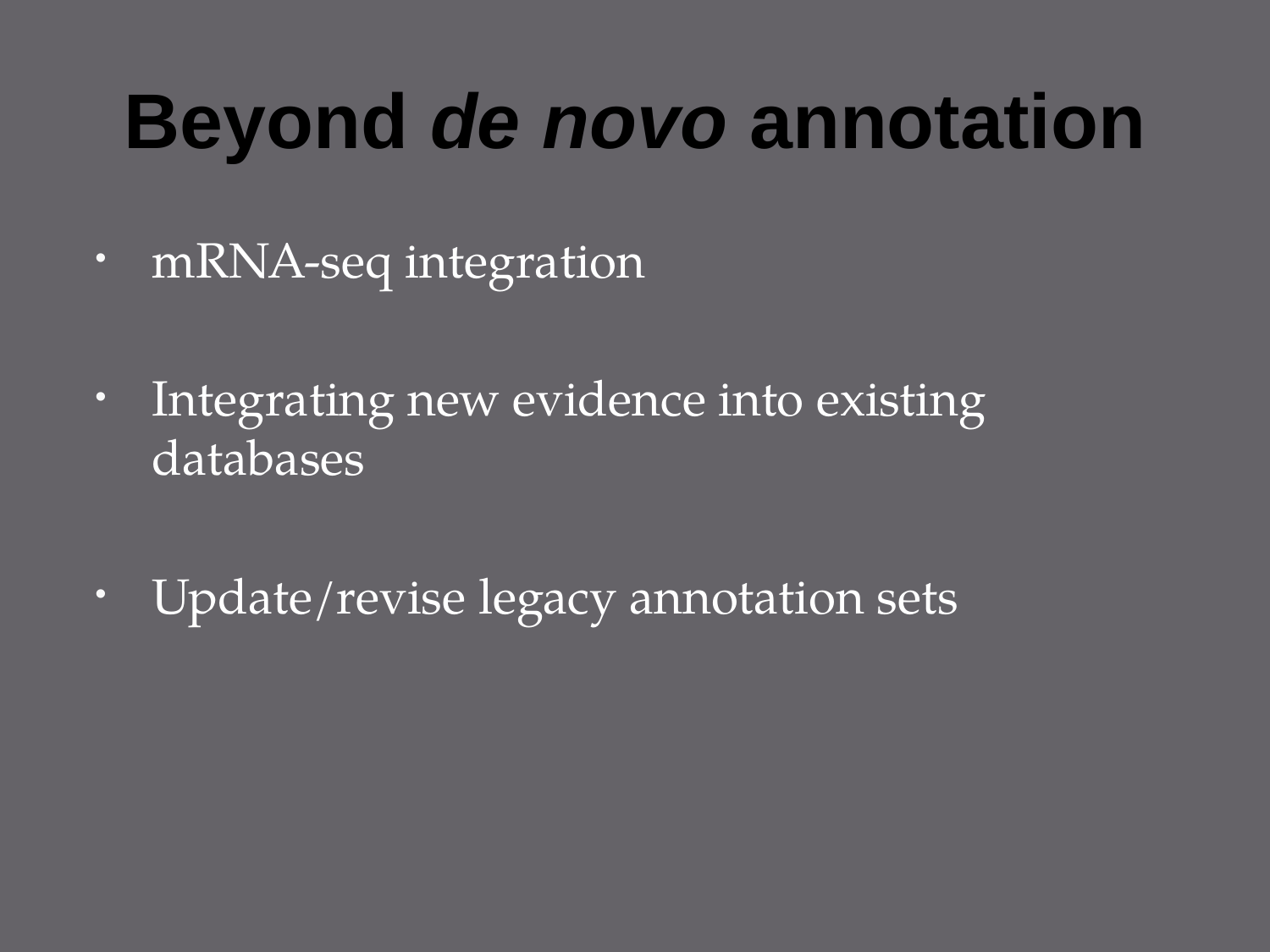

# Beyond de novo annotation
mRNA-seq integration

Integrating new evidence into existing databases

Update/revise legacy annotation sets